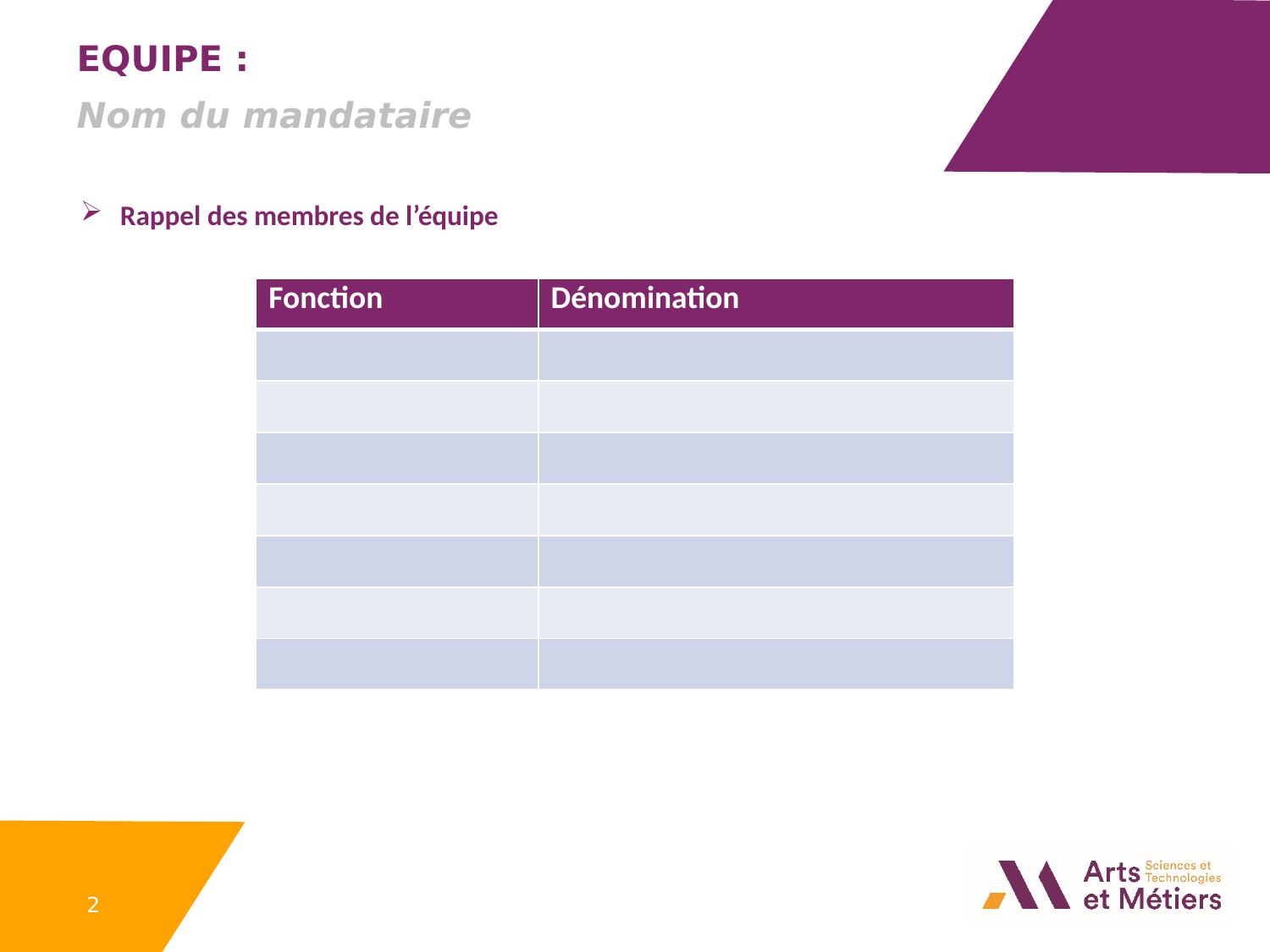

EQUIPE :
Nom du mandataire
Rappel des membres de l’équipe

| Fonction | Dénomination |
| --- | --- |
|  |  |
|  |  |
|  |  |
|  |  |
|  |  |
|  |  |
|  |  |
2